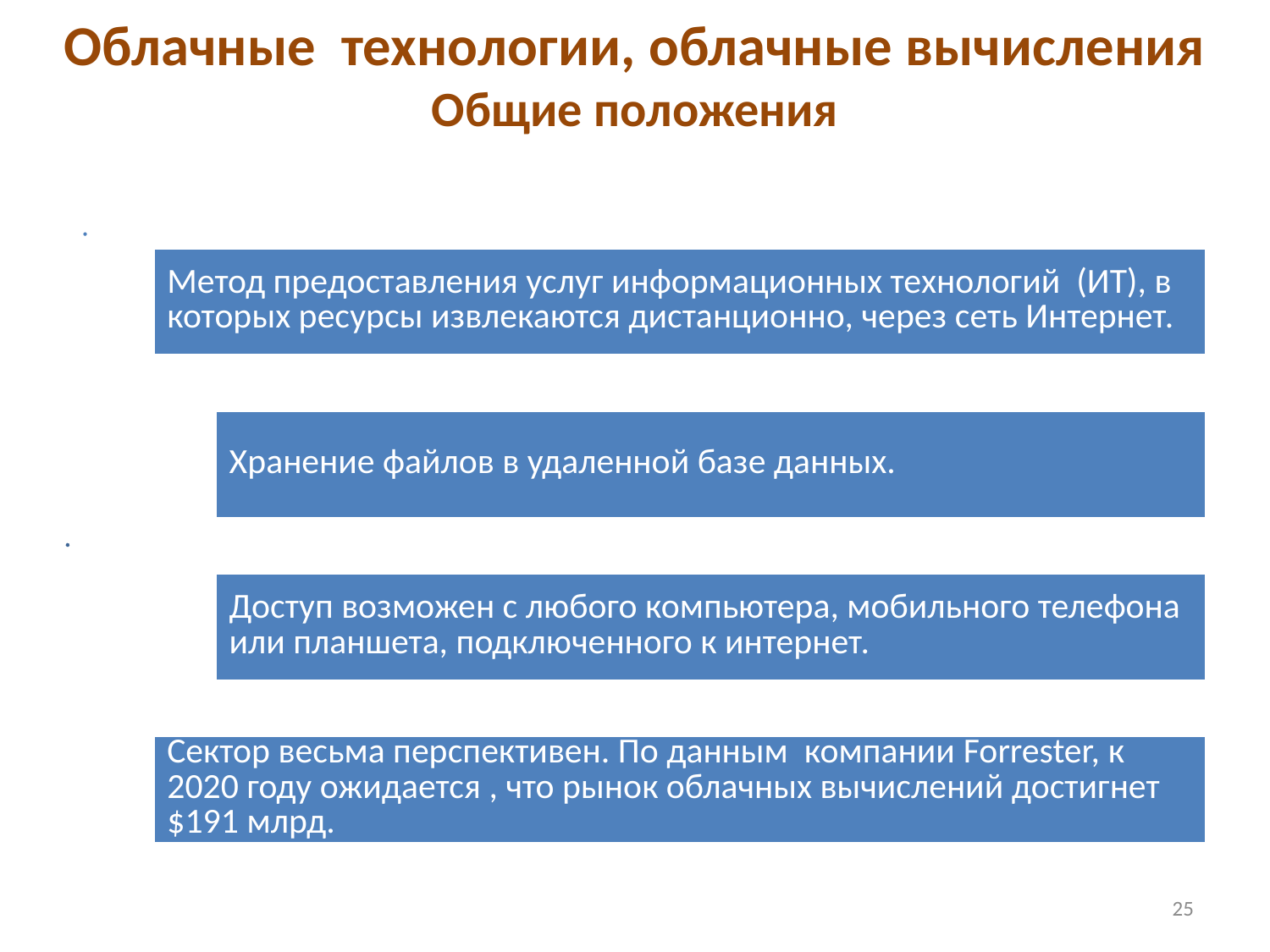

# Облачные  технологии, облачные вычисления Общие положения
Метод предоставления услуг информационных технологий  (ИТ), в которых ресурсы извлекаются дистанционно, через сеть Интернет.
Хранение файлов в удаленной базе данных.
Доступ возможен с любого компьютера, мобильного телефона или планшета, подключенного к интернет.
Сектор весьма перспективен. По данным  компании Forrester, к 2020 году ожидается , что рынок облачных вычислений достигнет  $191 млрд.
25